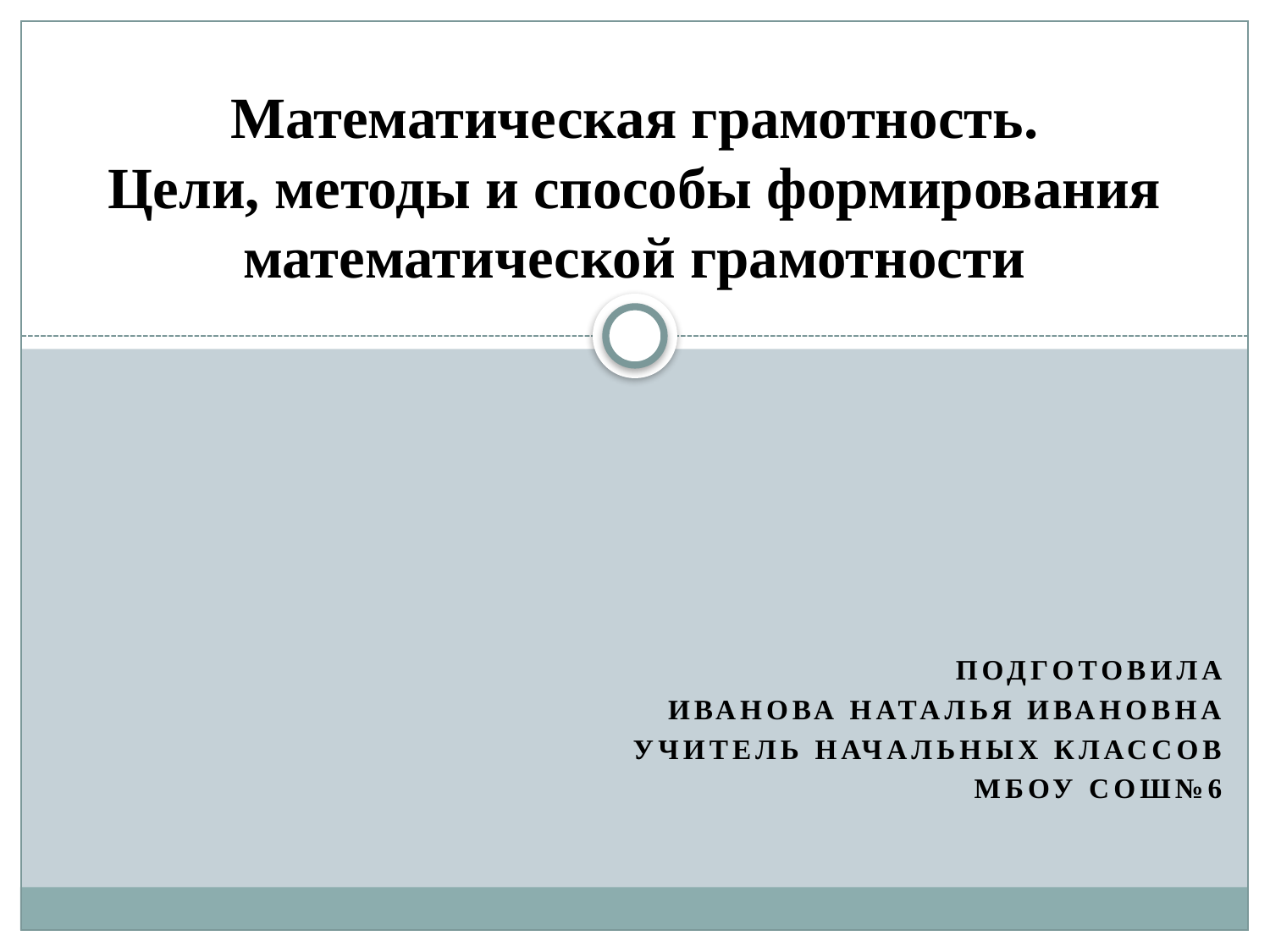

# Математическая грамотность. Цели, методы и способы формирования математической грамотности
Подготовила
Иванова Наталья Ивановна
Учитель начальных классов
МБОУ СОШ№6